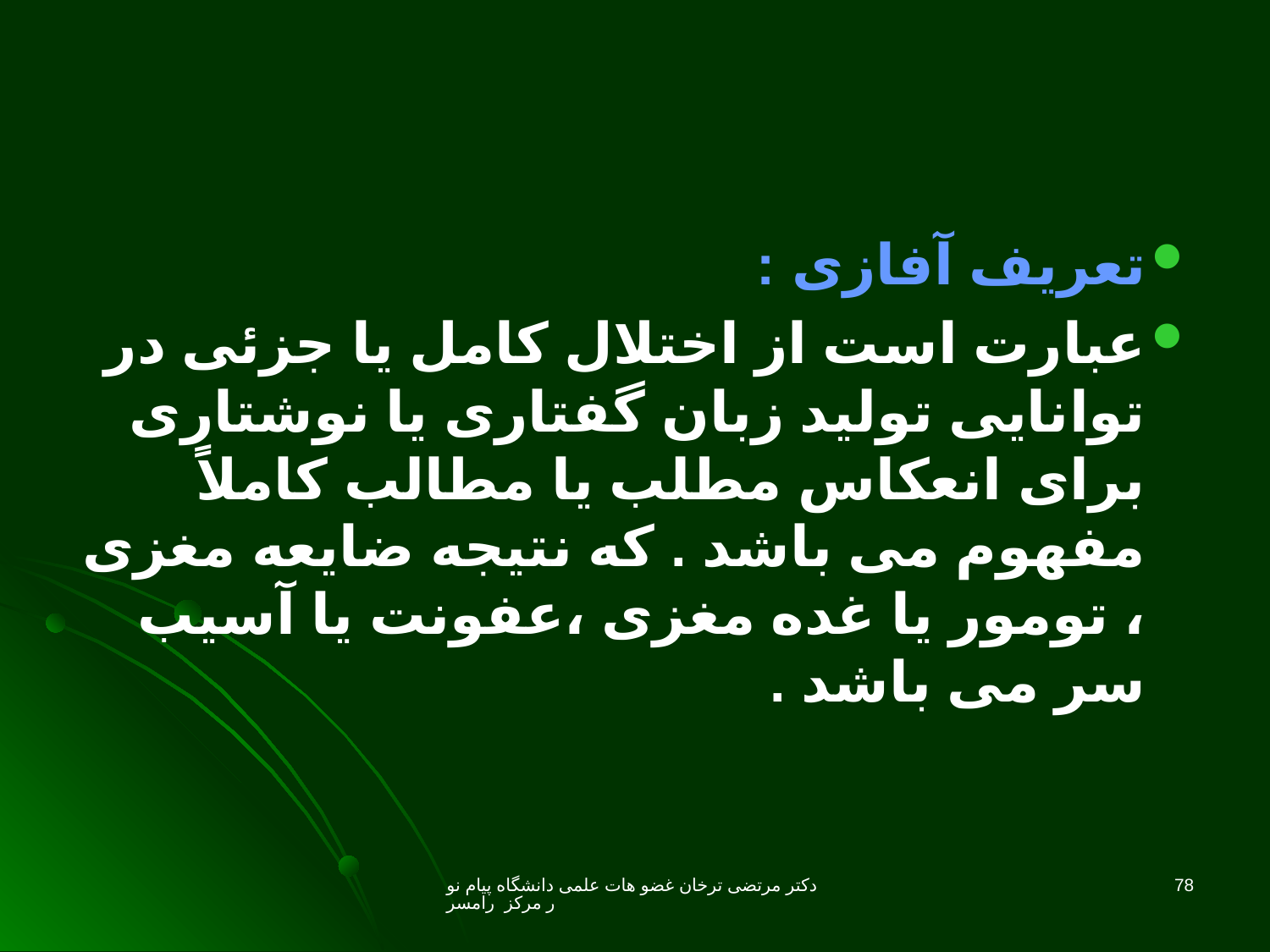

تعریف آفازی :
عبارت است از اختلال کامل یا جزئی در توانایی تولید زبان گفتاری یا نوشتاری برای انعکاس مطلب یا مطالب کاملاً مفهوم می باشد . که نتیجه ضایعه مغزی ، تومور یا غده مغزی ،عفونت یا آسیب سر می باشد .
دکتر مرتضی ترخان غضو هات علمی دانشگاه پیام نور مرکز رامسر
78